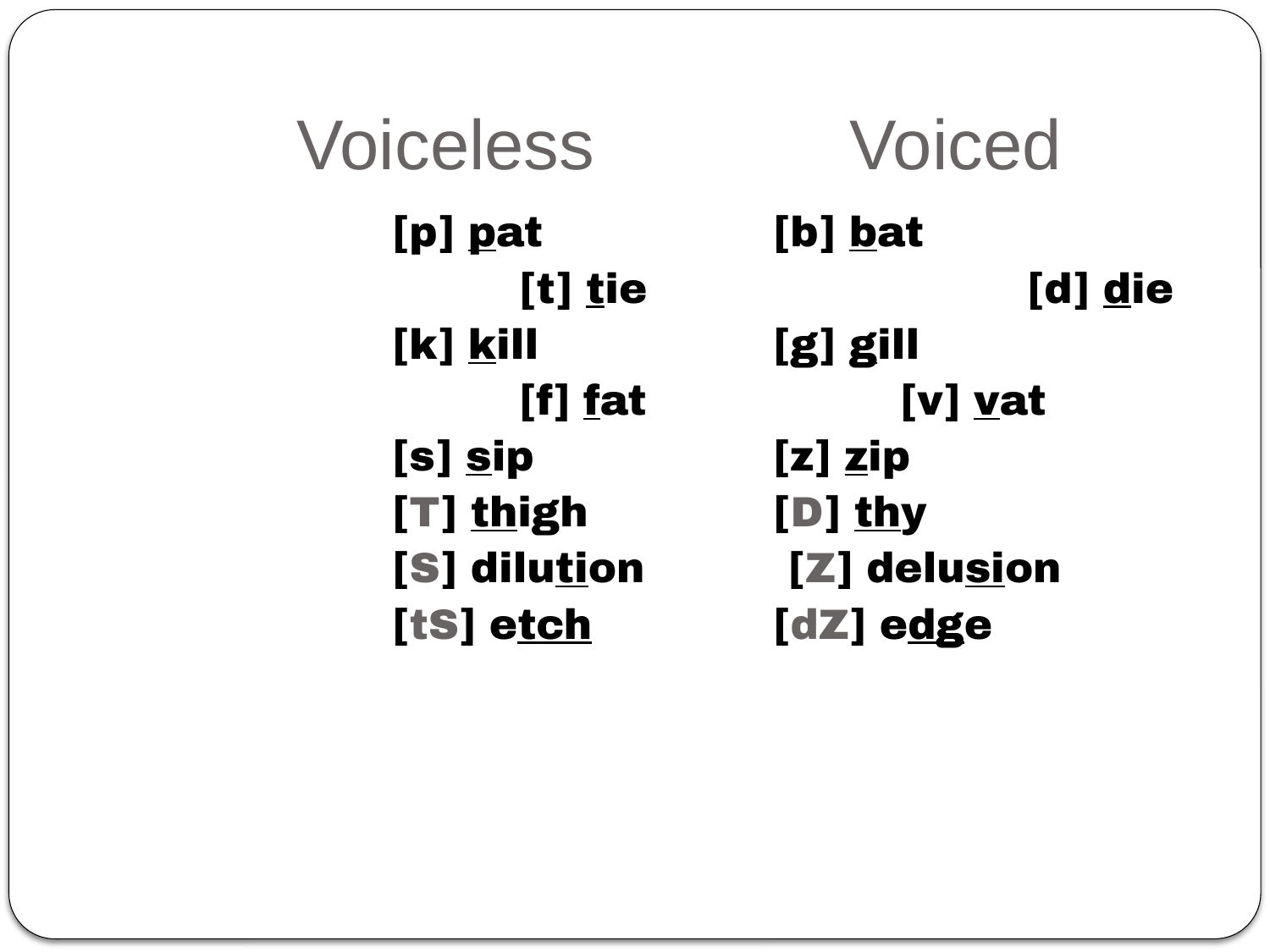

# Voiceless             Voiced
	[p] pat		[b] bat
		[t] tie			[d] die
	[k] kill		[g] gill
		[f] fat			[v] vat
	[s] sip		[z] zip
	[T] thigh		[D] thy
	[S] dilution	          [Z] delusion
	[tS] etch		[dZ] edge